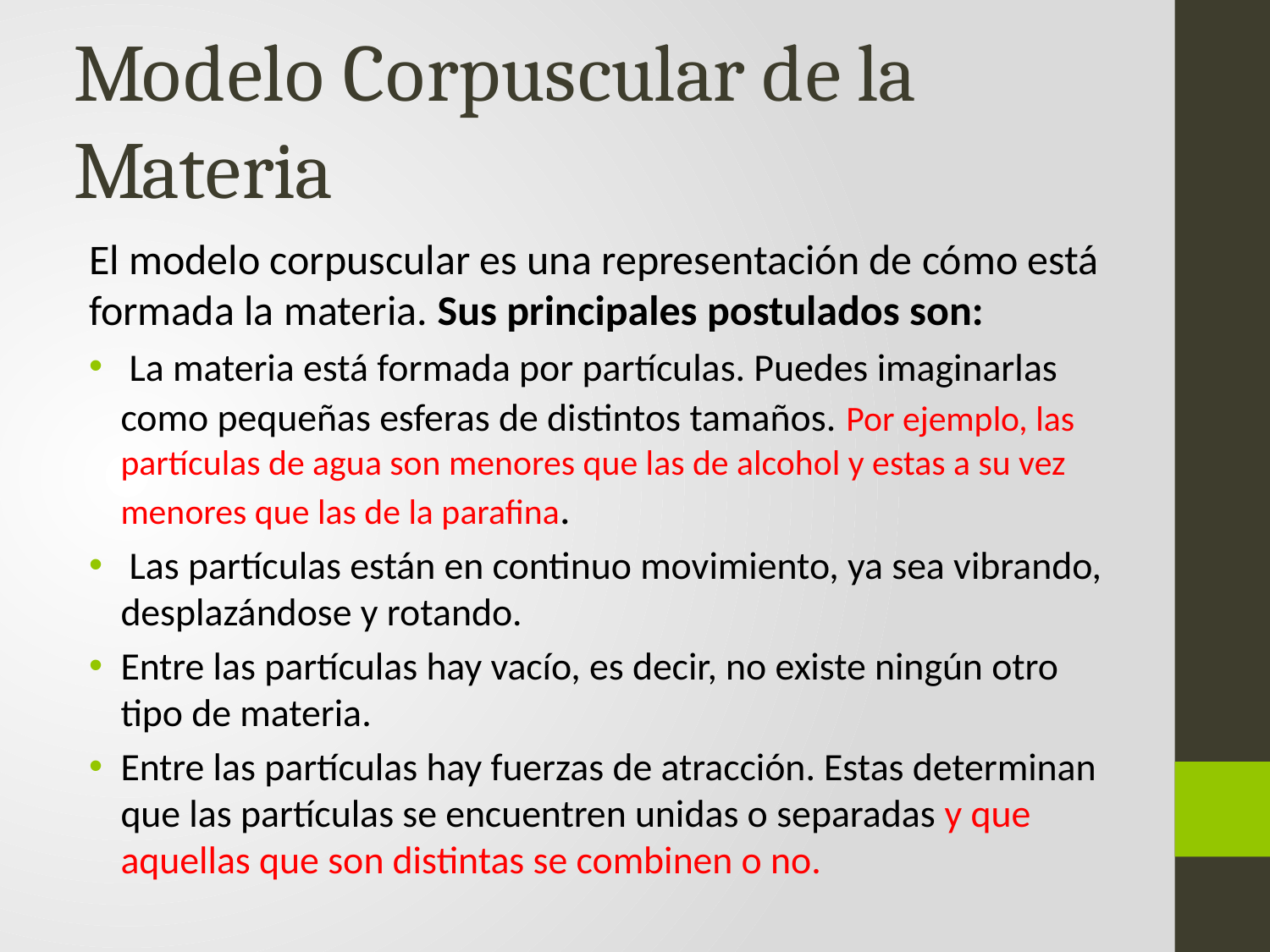

# Modelo Corpuscular de la Materia
El modelo corpuscular es una representación de cómo está formada la materia. Sus principales postulados son:
 La materia está formada por partículas. Puedes imaginarlas como pequeñas esferas de distintos tamaños. Por ejemplo, las partículas de agua son menores que las de alcohol y estas a su vez menores que las de la parafina.
 Las partículas están en continuo movimiento, ya sea vibrando, desplazándose y rotando.
Entre las partículas hay vacío, es decir, no existe ningún otro tipo de materia.
Entre las partículas hay fuerzas de atracción. Estas determinan que las partículas se encuentren unidas o separadas y que aquellas que son distintas se combinen o no.